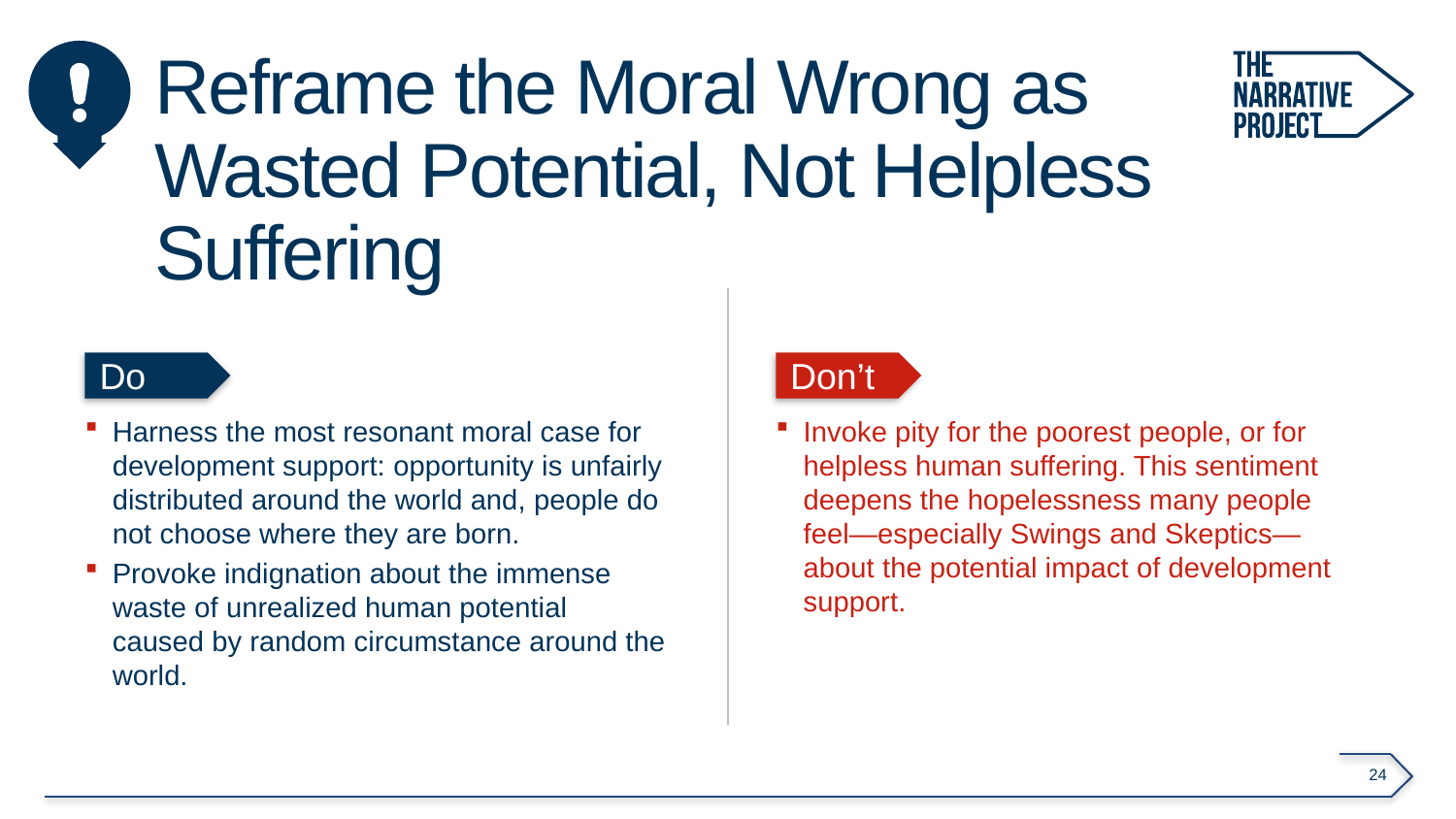

# Reframe the Moral Wrong as Wasted Potential, Not Helpless Suffering
Do
Don’t
Harness the most resonant moral case for development support: opportunity is unfairly distributed around the world and, people do not choose where they are born.
Provoke indignation about the immense waste of unrealized human potential caused by random circumstance around the world.
Invoke pity for the poorest people, or for helpless human suffering. This sentiment deepens the hopelessness many people feel—especially Swings and Skeptics—about the potential impact of development support.
24